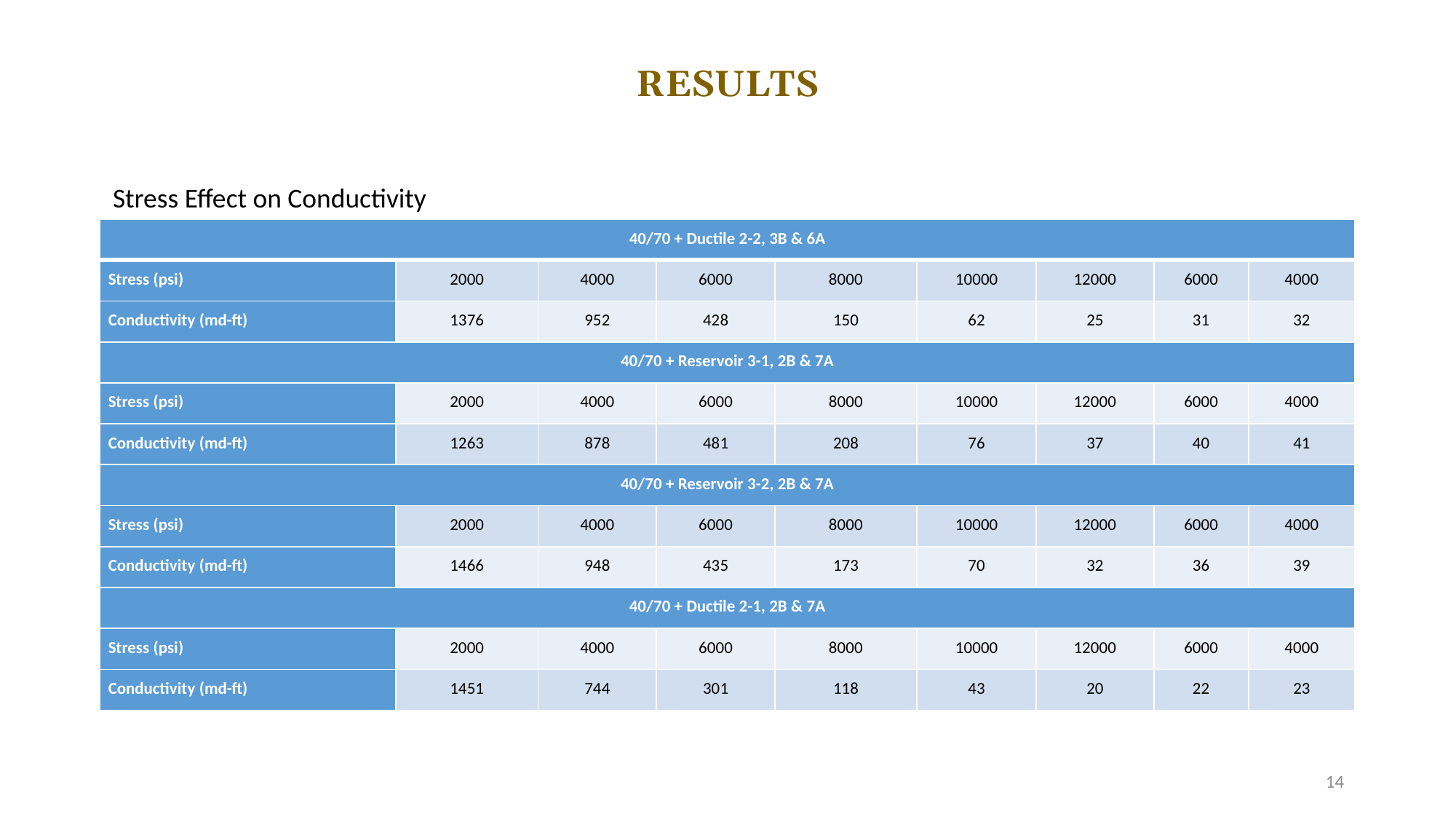

# RESULTS
Stress Effect on Conductivity
| 40/70 + Ductile 2-2, 3B & 6A |  |  |  |  |  |  |  |  |
| --- | --- | --- | --- | --- | --- | --- | --- | --- |
| Stress (psi) | 2000 | 4000 | 6000 | 8000 | 10000 | 12000 | 6000 | 4000 |
| Conductivity (md-ft) | 1376 | 952 | 428 | 150 | 62 | 25 | 31 | 32 |
| 40/70 + Reservoir 3-1, 2B & 7A |  |  |  |  |  |  |  |  |
| Stress (psi) | 2000 | 4000 | 6000 | 8000 | 10000 | 12000 | 6000 | 4000 |
| Conductivity (md-ft) | 1263 | 878 | 481 | 208 | 76 | 37 | 40 | 41 |
| 40/70 + Reservoir 3-2, 2B & 7A |  |  |  |  |  |  |  |  |
| Stress (psi) | 2000 | 4000 | 6000 | 8000 | 10000 | 12000 | 6000 | 4000 |
| Conductivity (md-ft) | 1466 | 948 | 435 | 173 | 70 | 32 | 36 | 39 |
| 40/70 + Ductile 2-1, 2B & 7A |  |  |  |  |  |  |  |  |
| Stress (psi) | 2000 | 4000 | 6000 | 8000 | 10000 | 12000 | 6000 | 4000 |
| Conductivity (md-ft) | 1451 | 744 | 301 | 118 | 43 | 20 | 22 | 23 |
14